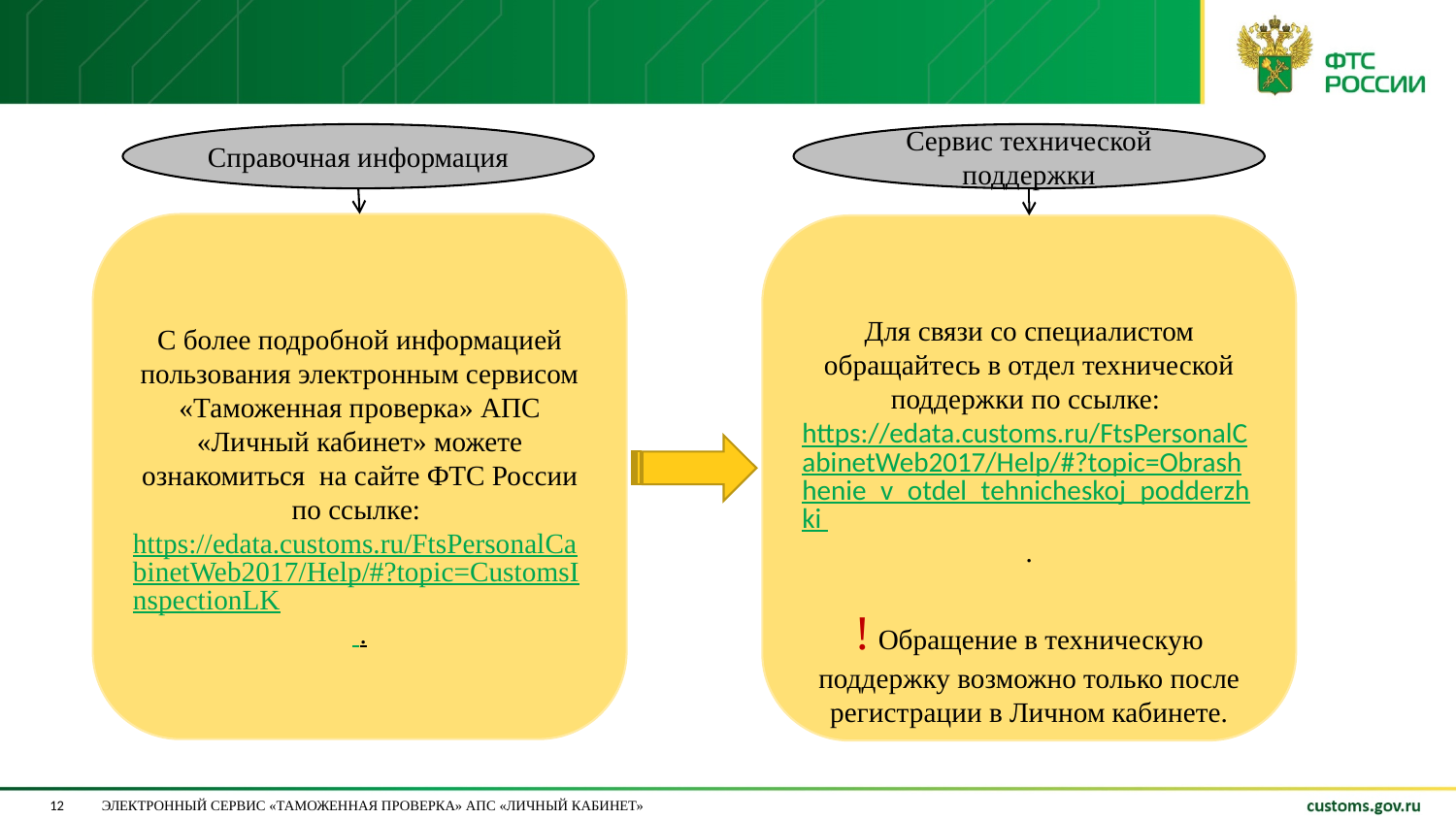

Сервис технической поддержки
Справочная информация
С более подробной информацией пользования электронным сервисом «Таможенная проверка» АПС «Личный кабинет» можете ознакомиться  на сайте ФТС России по ссылке: https://edata.customs.ru/FtsPersonalCabinetWeb2017/Help/#?topic=CustomsInspectionLK .

Для связи со специалистом обращайтесь в отдел технической поддержки по ссылке: https://edata.customs.ru/FtsPersonalCabinetWeb2017/Help/#?topic=Obrashhenie_v_otdel_tehnicheskoj_podderzhki .

! Обращение в техническую поддержку возможно только после регистрации в Личном кабинете.

Электронный сервис «Таможенная проверка» АПС «Личный кабинет»
12